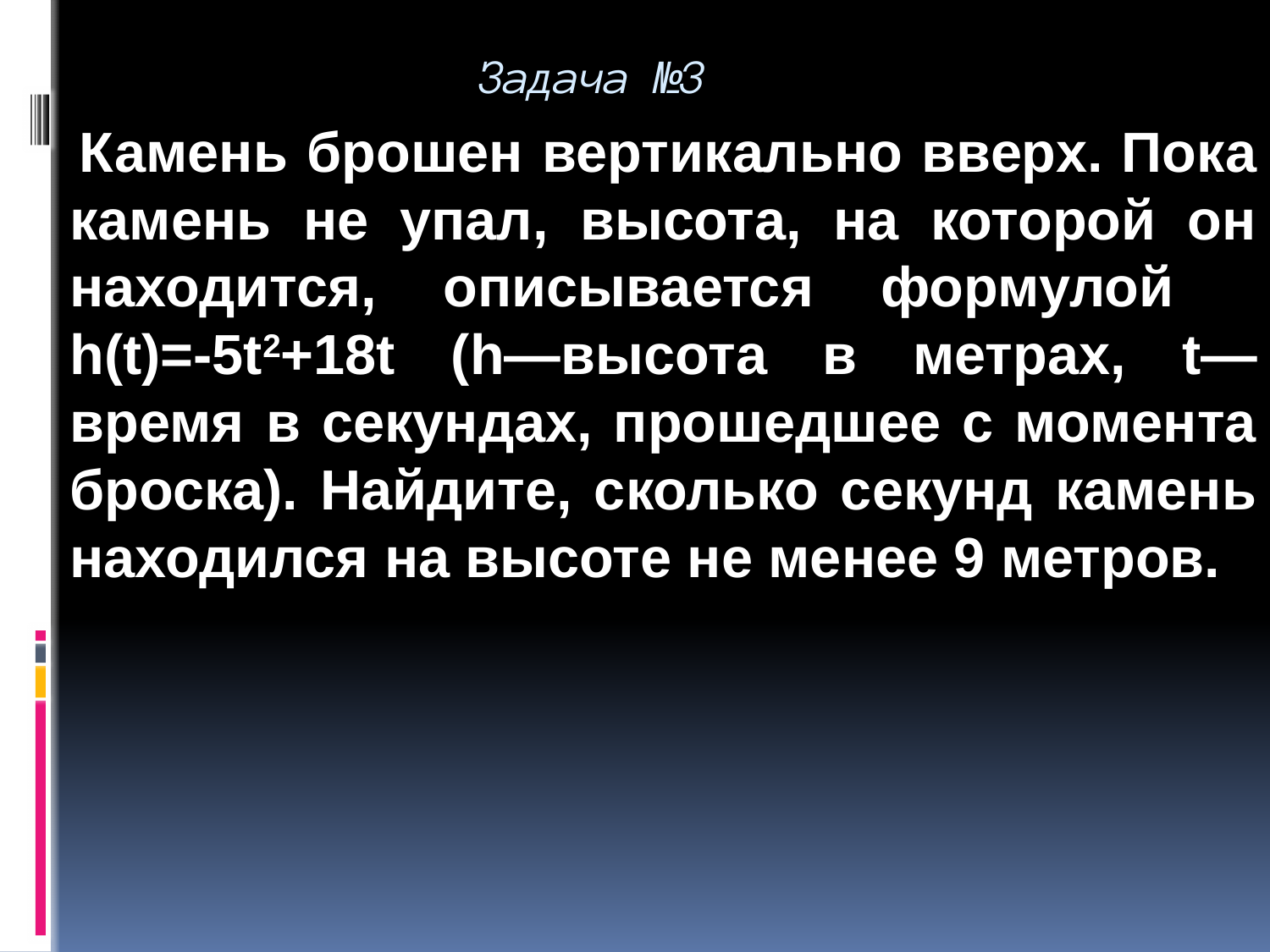

# Задача №3
   Камень брошен вертикально вверх. Пока камень не упал, высота, на которой он находится, описывается формулой   h(t)=-5t2+18t (h—высота в метрах, t—время в секундах, прошедшее с момента броска). Найдите, сколько секунд камень находился на высоте не менее 9 метров.